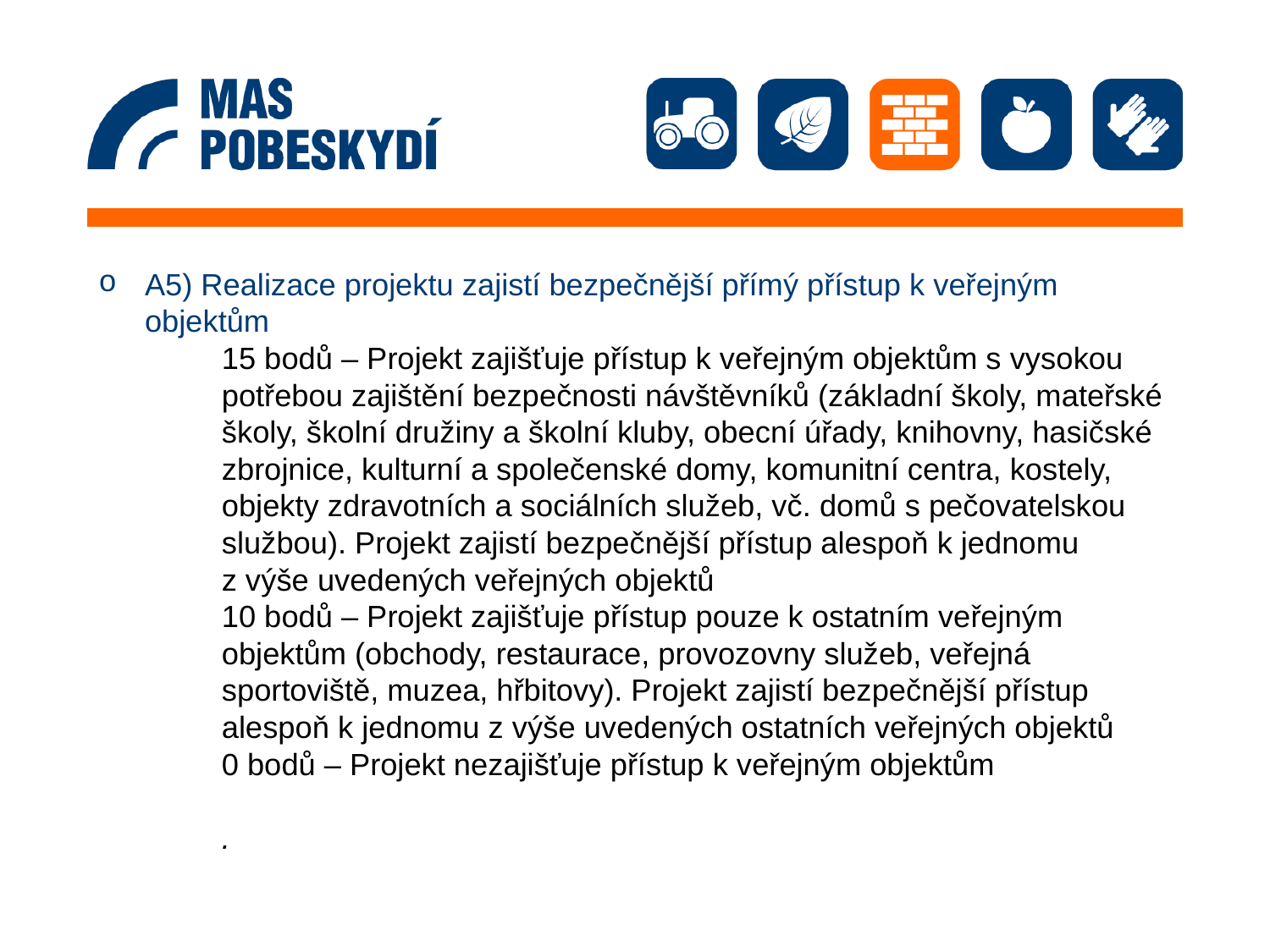

A5) Realizace projektu zajistí bezpečnější přímý přístup k veřejným objektům
15 bodů – Projekt zajišťuje přístup k veřejným objektům s vysokou potřebou zajištění bezpečnosti návštěvníků (základní školy, mateřské školy, školní družiny a školní kluby, obecní úřady, knihovny, hasičské zbrojnice, kulturní a společenské domy, komunitní centra, kostely, objekty zdravotních a sociálních služeb, vč. domů s pečovatelskou službou). Projekt zajistí bezpečnější přístup alespoň k jednomu z výše uvedených veřejných objektů
10 bodů – Projekt zajišťuje přístup pouze k ostatním veřejným objektům (obchody, restaurace, provozovny služeb, veřejná sportoviště, muzea, hřbitovy). Projekt zajistí bezpečnější přístup alespoň k jednomu z výše uvedených ostatních veřejných objektů
0 bodů – Projekt nezajišťuje přístup k veřejným objektům

.